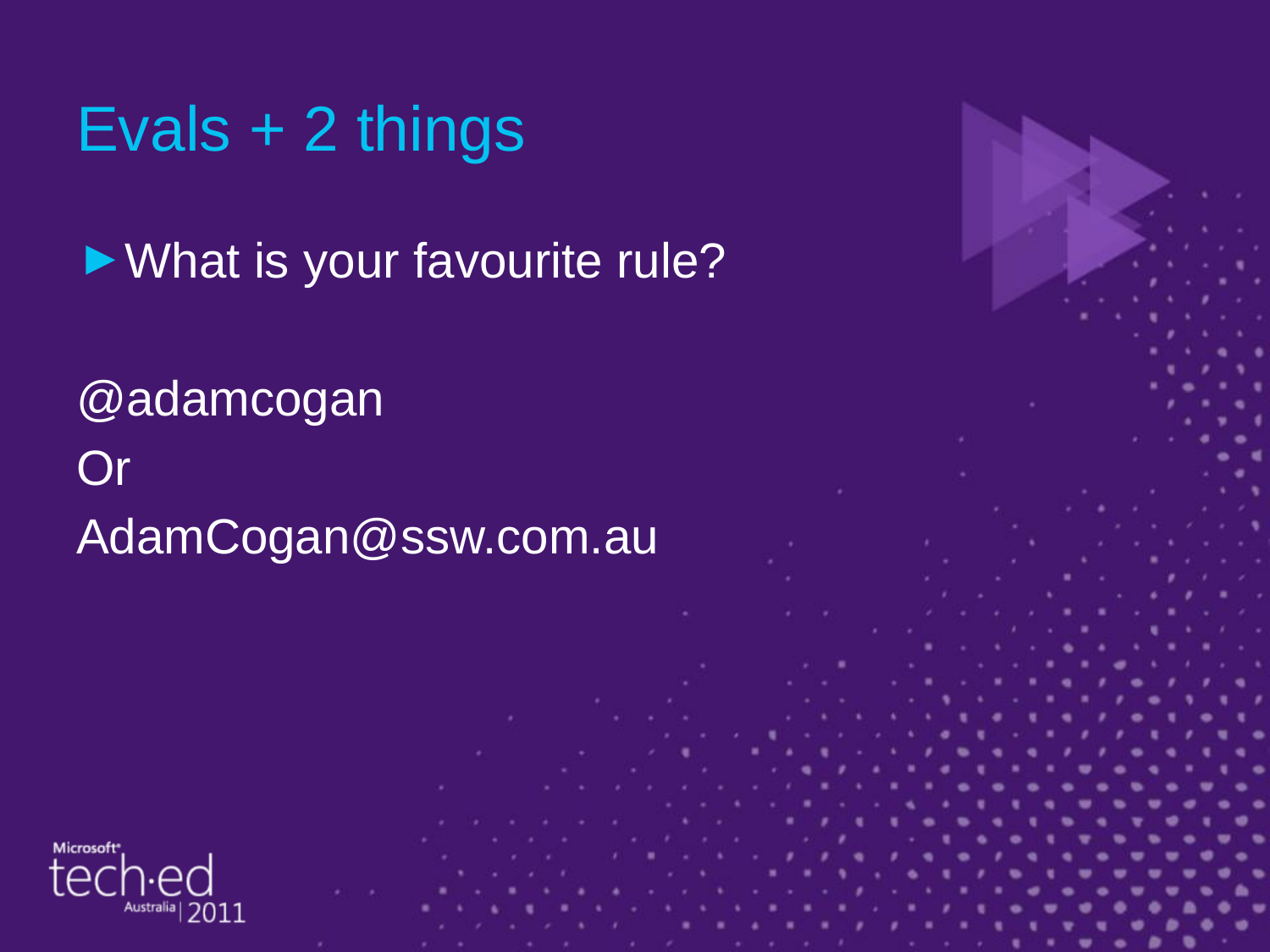

# Evals + 2 things
What is your favourite rule?

@adamcogan
Or
AdamCogan@ssw.com.au